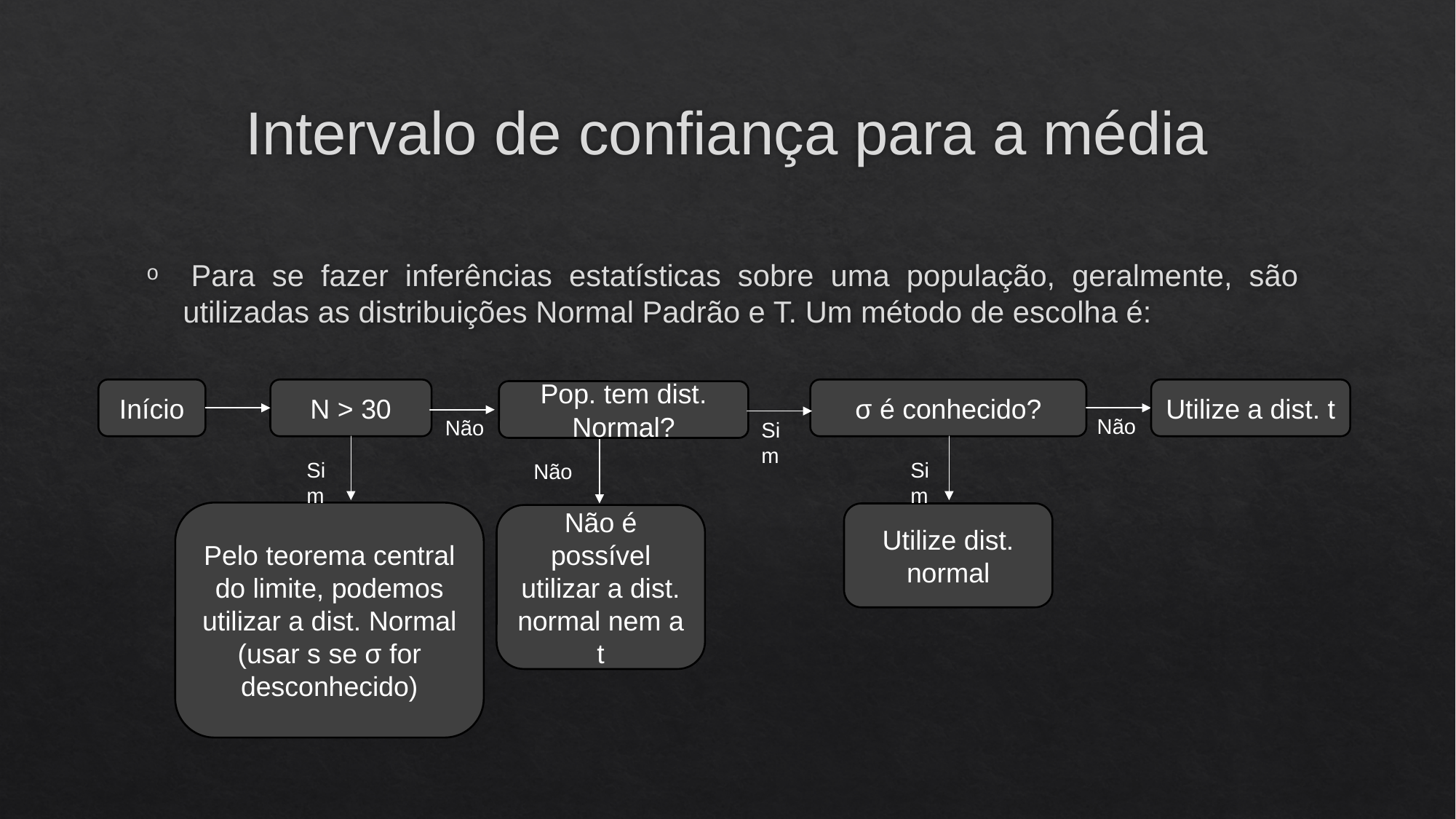

# Intervalo de confiança para a média
 Para  se  fazer  inferências  estatísticas  sobre  uma  população,  geralmente,  são utilizadas as distribuições Normal Padrão e T. Um método de escolha é:

N > 30
Início
σ é conhecido?
Utilize a dist. t
Pop. tem dist. Normal?
Não
Não
Sim
Sim
Sim
Não
Pelo teorema central do limite, podemos utilizar a dist. Normal
(usar s se σ for desconhecido)
Utilize dist. normal
Não é possível utilizar a dist. normal nem a t